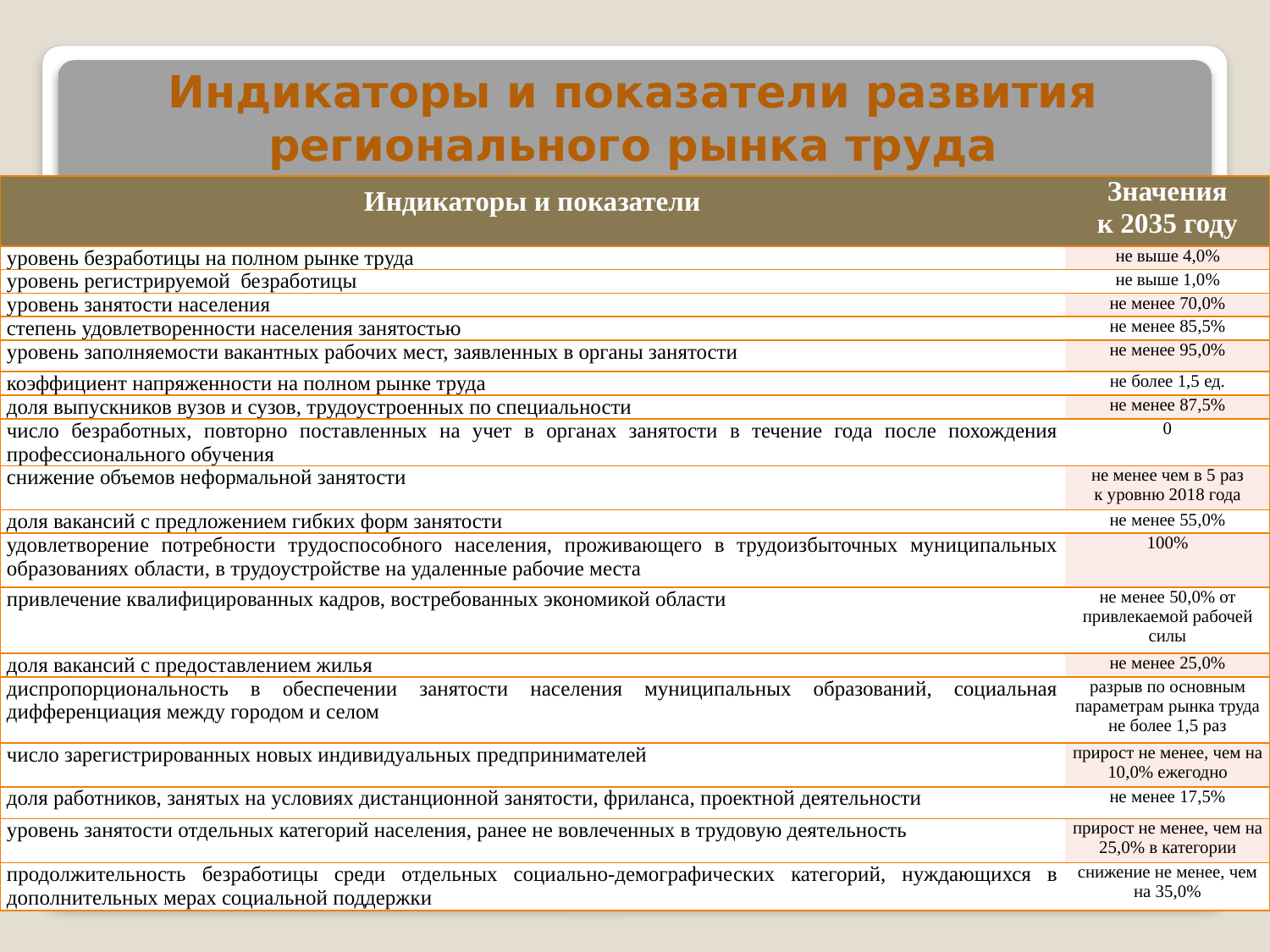

# Индикаторы и показатели развития регионального рынка труда
| Индикаторы и показатели | Значения к 2035 году |
| --- | --- |
| уровень безработицы на полном рынке труда | не выше 4,0% |
| уровень регистрируемой безработицы | не выше 1,0% |
| уровень занятости населения | не менее 70,0% |
| степень удовлетворенности населения занятостью | не менее 85,5% |
| уровень заполняемости вакантных рабочих мест, заявленных в органы занятости | не менее 95,0% |
| коэффициент напряженности на полном рынке труда | не более 1,5 ед. |
| доля выпускников вузов и сузов, трудоустроенных по специальности | не менее 87,5% |
| число безработных, повторно поставленных на учет в органах занятости в течение года после похождения профессионального обучения | 0 |
| снижение объемов неформальной занятости | не менее чем в 5 раз к уровню 2018 года |
| доля вакансий с предложением гибких форм занятости | не менее 55,0% |
| удовлетворение потребности трудоспособного населения, проживающего в трудоизбыточных муниципальных образованиях области, в трудоустройстве на удаленные рабочие места | 100% |
| привлечение квалифицированных кадров, востребованных экономикой области | не менее 50,0% от привлекаемой рабочей силы |
| доля вакансий с предоставлением жилья | не менее 25,0% |
| диспропорциональность в обеспечении занятости населения муниципальных образований, социальная дифференциация между городом и селом | разрыв по основным параметрам рынка труда не более 1,5 раз |
| число зарегистрированных новых индивидуальных предпринимателей | прирост не менее, чем на 10,0% ежегодно |
| доля работников, занятых на условиях дистанционной занятости, фриланса, проектной деятельности | не менее 17,5% |
| уровень занятости отдельных категорий населения, ранее не вовлеченных в трудовую деятельность | прирост не менее, чем на 25,0% в категории |
| продолжительность безработицы среди отдельных социально-демографических категорий, нуждающихся в дополнительных мерах социальной поддержки | снижение не менее, чем на 35,0% |